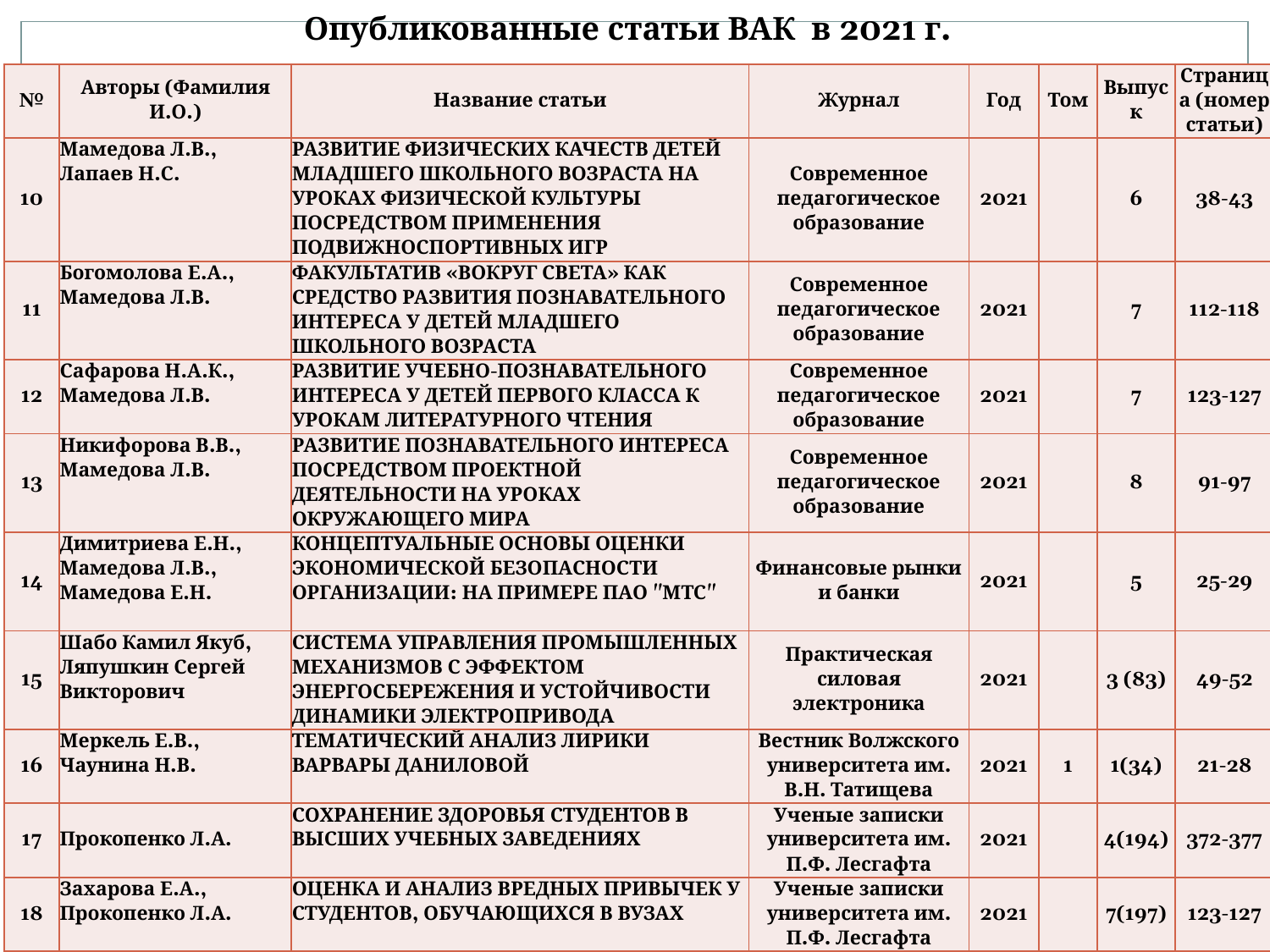

# Опубликованные статьи ВАК  в 2021 г.
| № | Авторы (Фамилия И.О.) | Название статьи | Журнал | Год | Том | Выпуск | Страница (номер статьи) |
| --- | --- | --- | --- | --- | --- | --- | --- |
| 10 | Мамедова Л.В., Лапаев Н.С. | РАЗВИТИЕ ФИЗИЧЕСКИХ КАЧЕСТВ ДЕТЕЙ МЛАДШЕГО ШКОЛЬНОГО ВОЗРАСТА НА УРОКАХ ФИЗИЧЕСКОЙ КУЛЬТУРЫ ПОСРЕДСТВОМ ПРИМЕНЕНИЯ ПОДВИЖНОСПОРТИВНЫХ ИГР | Современное педагогическое образование | 2021 |  | 6 | 38-43 |
| 11 | Богомолова Е.А., Мамедова Л.В. | ФАКУЛЬТАТИВ «ВОКРУГ СВЕТА» КАК СРЕДСТВО РАЗВИТИЯ ПОЗНАВАТЕЛЬНОГО ИНТЕРЕСА У ДЕТЕЙ МЛАДШЕГО ШКОЛЬНОГО ВОЗРАСТА | Современное педагогическое образование | 2021 |  | 7 | 112-118 |
| 12 | Сафарова Н.А.К., Мамедова Л.В. | РАЗВИТИЕ УЧЕБНО-ПОЗНАВАТЕЛЬНОГО ИНТЕРЕСА У ДЕТЕЙ ПЕРВОГО КЛАССА К УРОКАМ ЛИТЕРАТУРНОГО ЧТЕНИЯ | Современное педагогическое образование | 2021 |  | 7 | 123-127 |
| 13 | Никифорова В.В., Мамедова Л.В. | РАЗВИТИЕ ПОЗНАВАТЕЛЬНОГО ИНТЕРЕСА ПОСРЕДСТВОМ ПРОЕКТНОЙ ДЕЯТЕЛЬНОСТИ НА УРОКАХ ОКРУЖАЮЩЕГО МИРА | Современное педагогическое образование | 2021 |  | 8 | 91-97 |
| 14 | Димитриева Е.Н., Мамедова Л.В., Мамедова Е.Н. | КОНЦЕПТУАЛЬНЫЕ ОСНОВЫ ОЦЕНКИ ЭКОНОМИЧЕСКОЙ БЕЗОПАСНОСТИ ОРГАНИЗАЦИИ: НА ПРИМЕРЕ ПАО "МТС" | Финансовые рынки и банки | 2021 |  | 5 | 25-29 |
| 15 | Шабо Камил Якуб, Ляпушкин Сергей Викторович | СИСТЕМА УПРАВЛЕНИЯ ПРОМЫШЛЕННЫХ МЕХАНИЗМОВ С ЭФФЕКТОМ ЭНЕРГОСБЕРЕЖЕНИЯ И УСТОЙЧИВОСТИ ДИНАМИКИ ЭЛЕКТРОПРИВОДА | Практическая силовая электроника | 2021 |  | 3 (83) | 49-52 |
| 16 | Меркель Е.В., Чаунина Н.В. | ТЕМАТИЧЕСКИЙ АНАЛИЗ ЛИРИКИ ВАРВАРЫ ДАНИЛОВОЙ | Вестник Волжского университета им. В.Н. Татищева | 2021 | 1 | 1(34) | 21-28 |
| 17 | Прокопенко Л.А. | СОХРАНЕНИЕ ЗДОРОВЬЯ СТУДЕНТОВ В ВЫСШИХ УЧЕБНЫХ ЗАВЕДЕНИЯХ | Ученые записки университета им. П.Ф. Лесгафта | 2021 |  | 4(194) | 372-377 |
| 18 | Захарова Е.А., Прокопенко Л.А. | ОЦЕНКА И АНАЛИЗ ВРЕДНЫХ ПРИВЫЧЕК У СТУДЕНТОВ, ОБУЧАЮЩИХСЯ В ВУЗАХ | Ученые записки университета им. П.Ф. Лесгафта | 2021 |  | 7(197) | 123-127 |